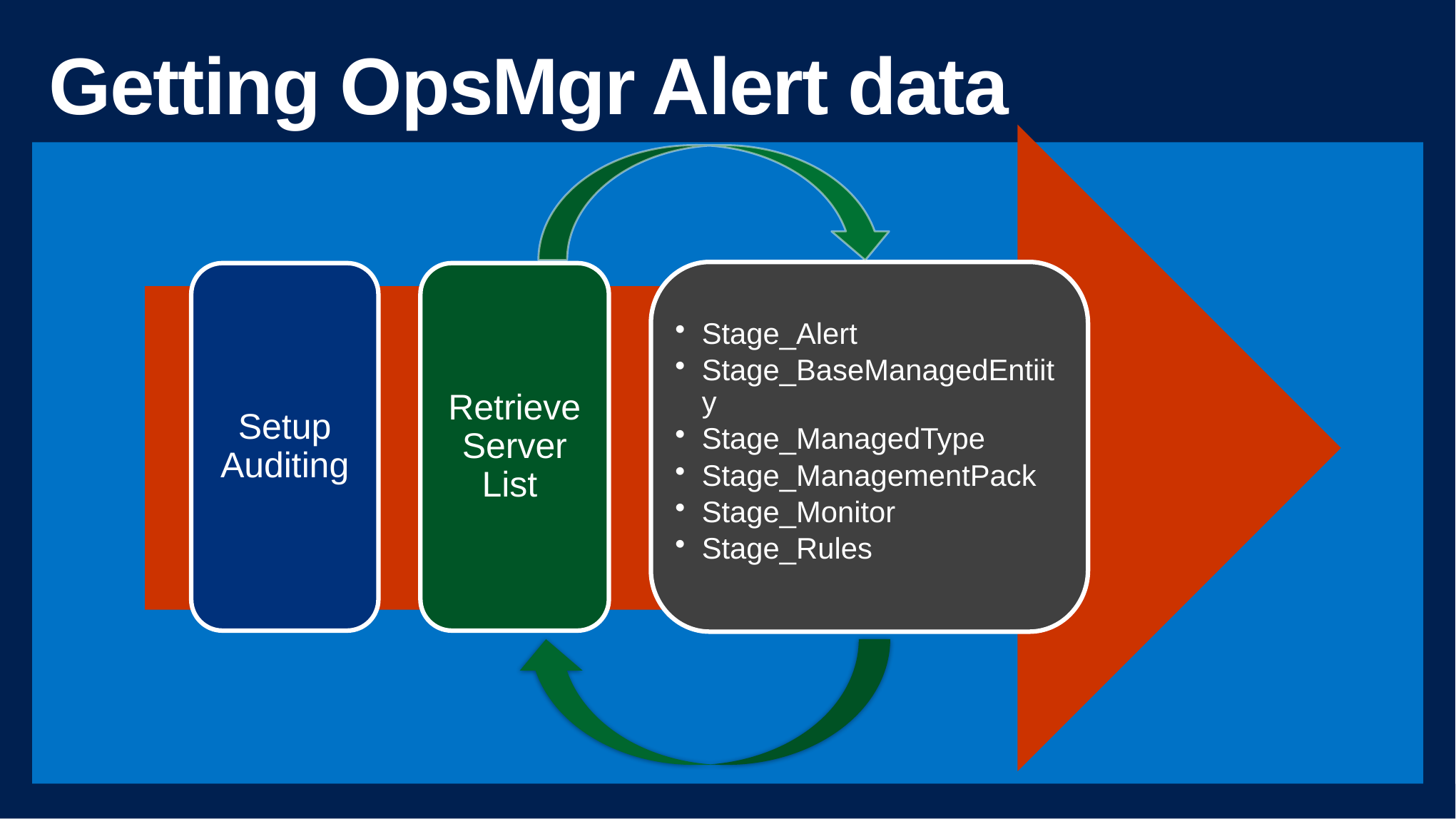

# Getting OpsMgr Alert data

Stage_Alert
Stage_BaseManagedEntiity
Stage_ManagedType
Stage_ManagementPack
Stage_Monitor
Stage_Rules
Setup Auditing
Retrieve Server List